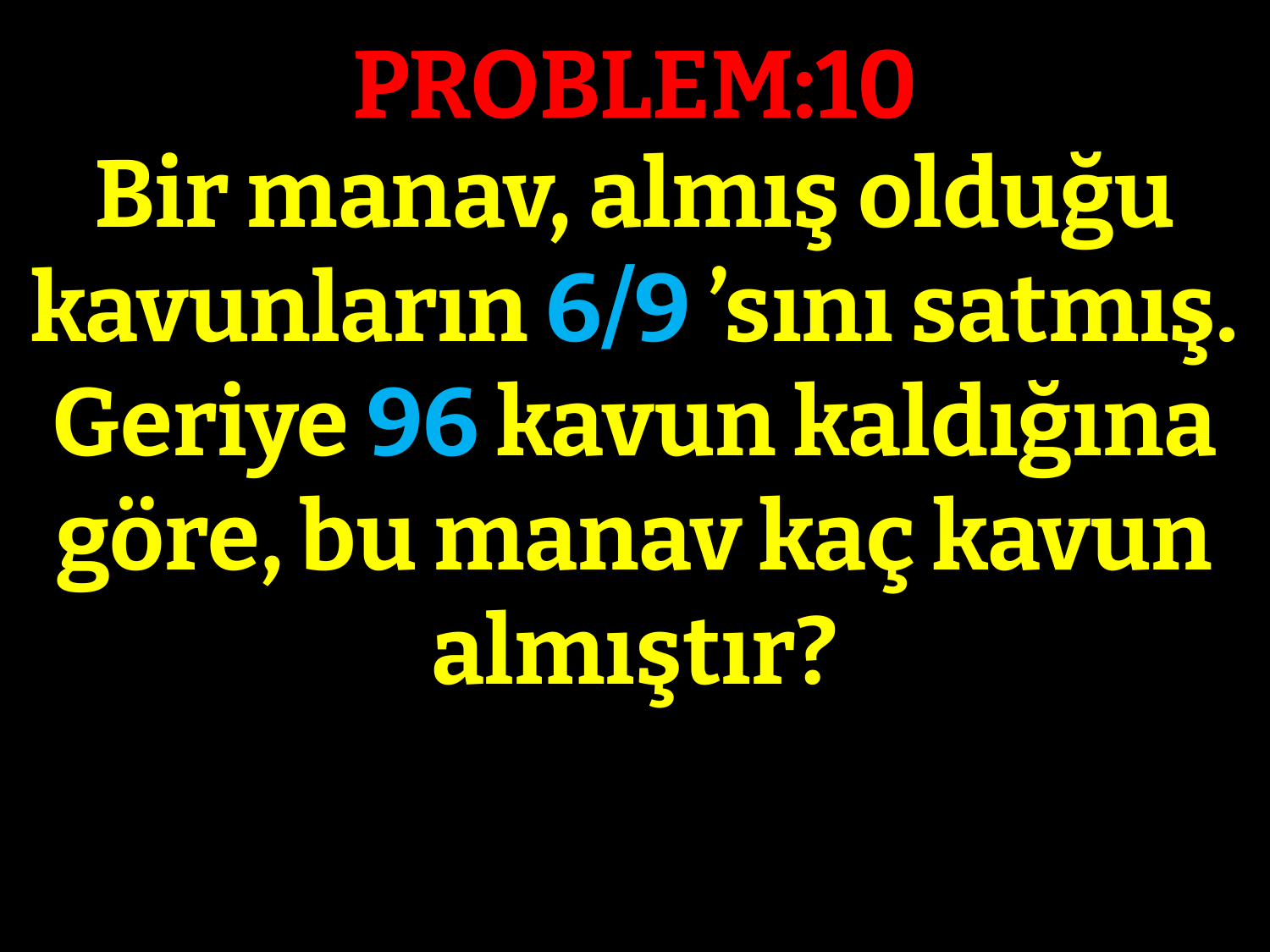

PROBLEM:10
Bir manav, almış olduğu kavunların 6/9 ’sını satmış. Geriye 96 kavun kaldığına göre, bu manav kaç kavun almıştır?
#